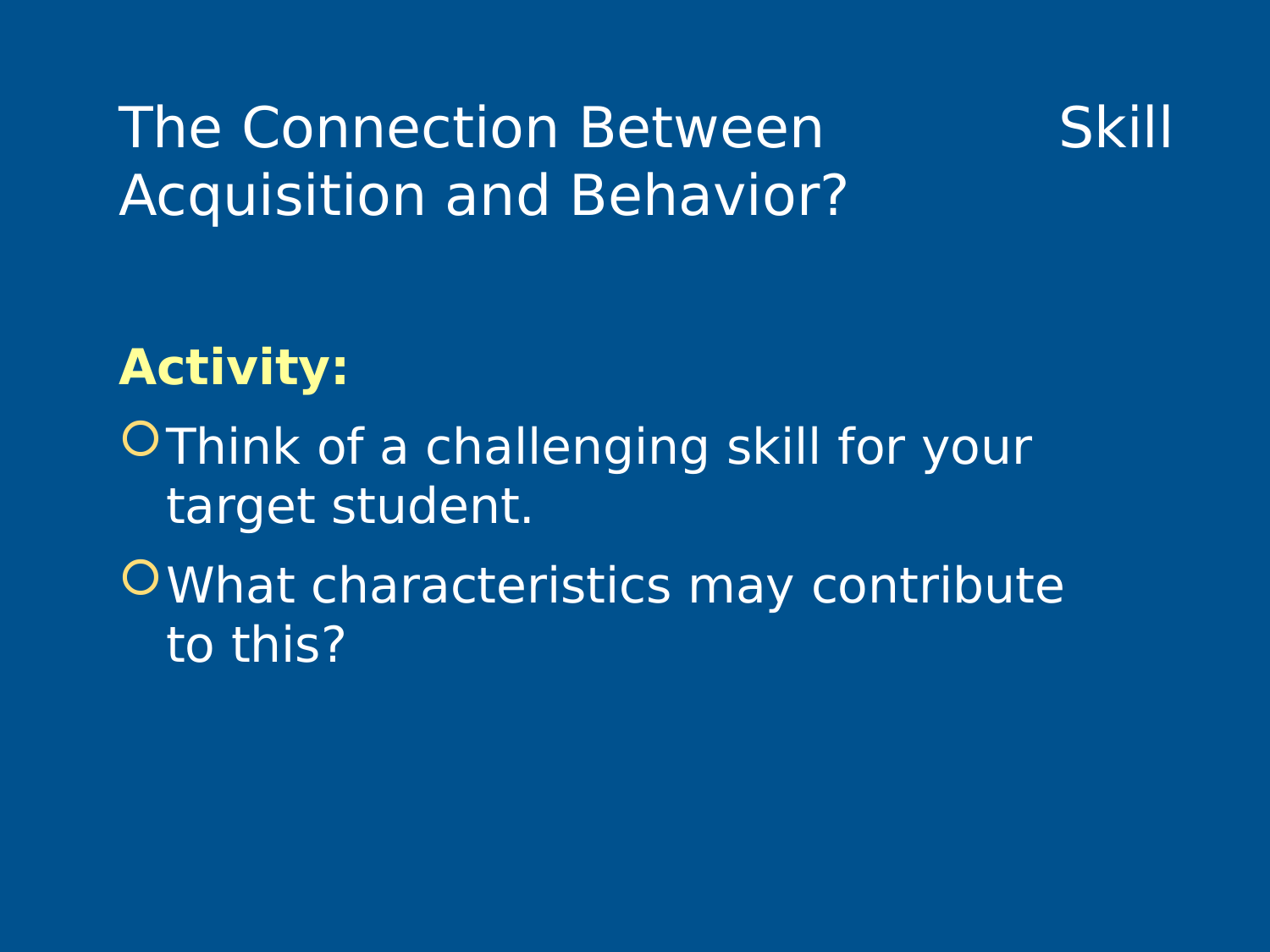

# The Connection Between             Skill Acquisition and Behavior?
Activity:
Think of a challenging skill for your target student.
What characteristics may contribute to this?